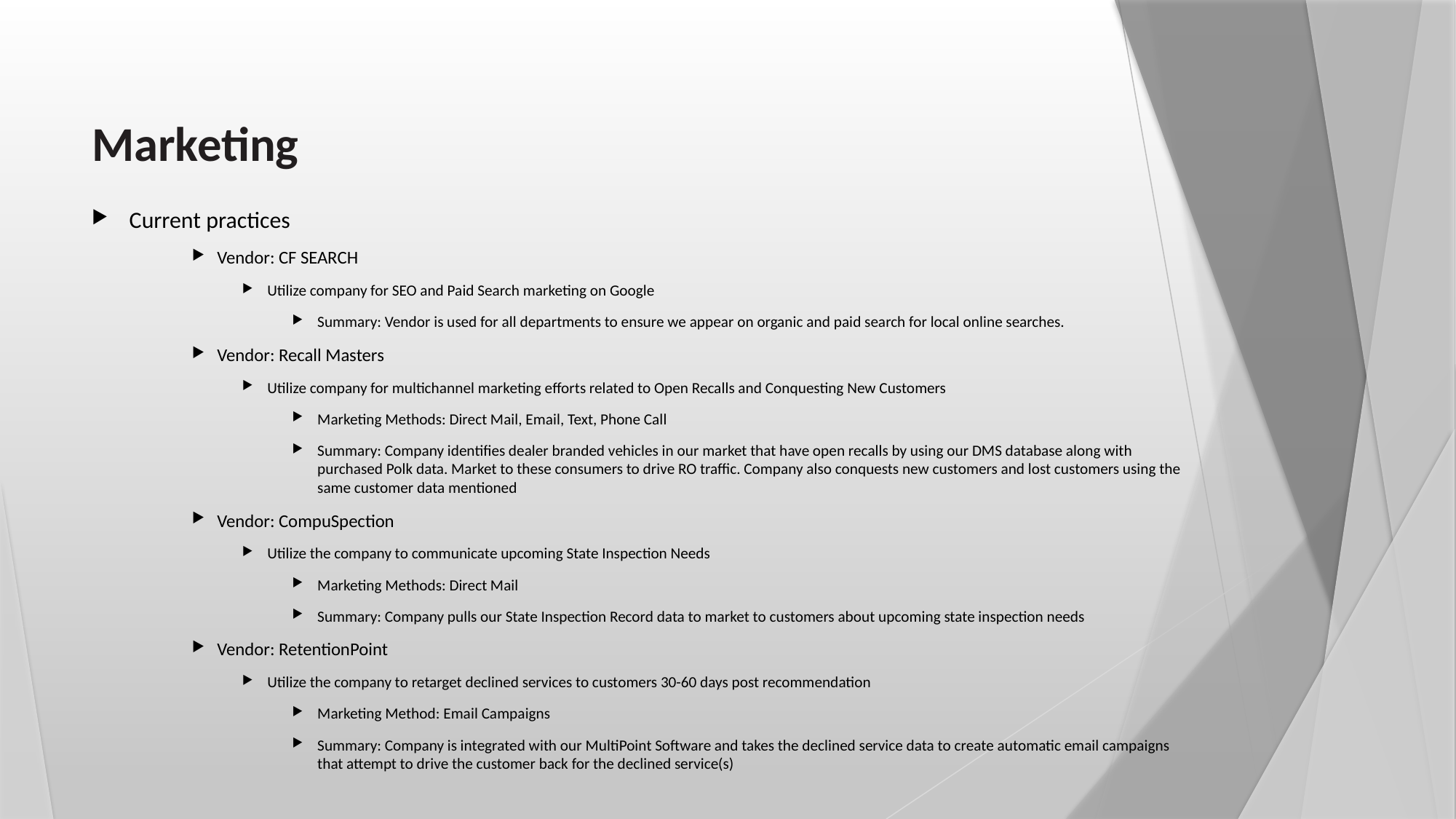

# Marketing

Current practices
Vendor: CF SEARCH
Utilize company for SEO and Paid Search marketing on Google
Summary: Vendor is used for all departments to ensure we appear on organic and paid search for local online searches.
Vendor: Recall Masters
Utilize company for multichannel marketing efforts related to Open Recalls and Conquesting New Customers
Marketing Methods: Direct Mail, Email, Text, Phone Call
Summary: Company identifies dealer branded vehicles in our market that have open recalls by using our DMS database along with purchased Polk data. Market to these consumers to drive RO traffic. Company also conquests new customers and lost customers using the same customer data mentioned
Vendor: CompuSpection
Utilize the company to communicate upcoming State Inspection Needs
Marketing Methods: Direct Mail
Summary: Company pulls our State Inspection Record data to market to customers about upcoming state inspection needs
Vendor: RetentionPoint
Utilize the company to retarget declined services to customers 30-60 days post recommendation
Marketing Method: Email Campaigns
Summary: Company is integrated with our MultiPoint Software and takes the declined service data to create automatic email campaigns that attempt to drive the customer back for the declined service(s)